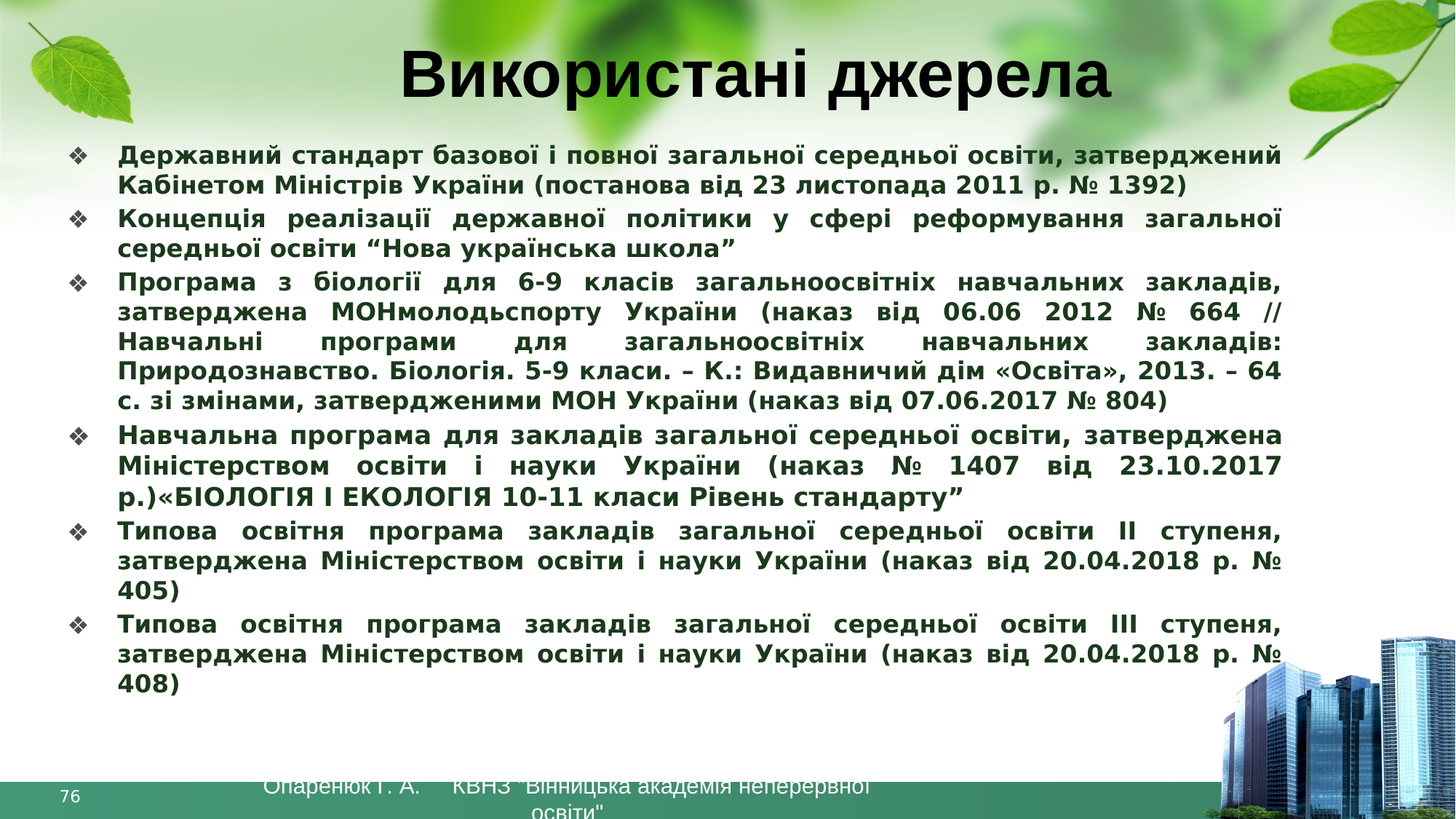

Використані джерела
Державний стандарт базової і повної загальної середньої освіти, затверджений Кабінетом Міністрів України (постанова від 23 листопада 2011 р. № 1392)
Концепція реалізації державної політики у сфері реформування загальної середньої освіти “Нова українська школа”
Програма з біології для 6-9 класів загальноосвітніх навчальних закладів, затверджена МОНмолодьспорту України (наказ від 06.06 2012 № 664 // Навчальні програми для загальноосвітніх навчальних закладів: Природознавство. Біологія. 5-9 класи. – К.: Видавничий дім «Освіта», 2013. – 64 с. зі змінами, затвердженими МОН України (наказ від 07.06.2017 № 804)
Навчальна програма для закладів загальної середньої освіти, затверджена Міністерством освіти і науки України (наказ № 1407 від 23.10.2017 р.)«біологія і екологія 10-11 класи Рівень стандарту”
Типова освітня програма закладів загальної середньої освіти II ступеня, затверджена Міністерством освіти і науки України (наказ від 20.04.2018 р. № 405)
Типова освітня програма закладів загальної середньої освіти IІI ступеня, затверджена Міністерством освіти і науки України (наказ від 20.04.2018 р. № 408)

Опаренюк Г. А.     КВНЗ "Вінницька академія неперервної освіти"
76